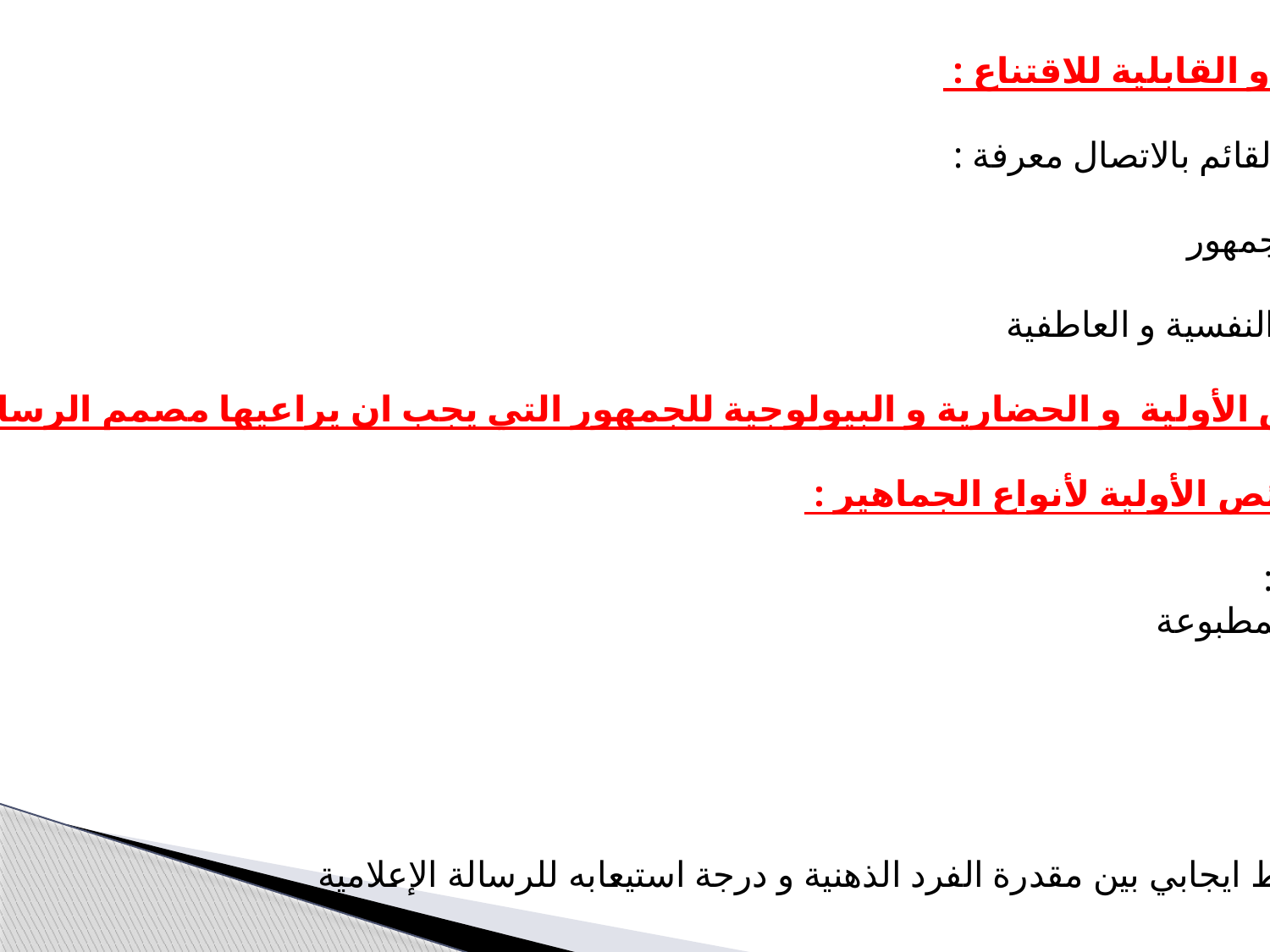

الجمهور و القابلية للاقتناع :

لا بد على القائم بالاتصال معرفة :

قدرات الجمهور

خصائصه النفسية و العاطفية

الخصائص الأولية  و الحضارية و البيولوجية للجمهور التي يجب ان يراعيها مصمم الرسالة:

1- الخصائص الأولية لأنواع الجماهير :

أ / التعليم :
الوسائل المطبوعة

الراديو

التلفاز

هناك ارتباط ايجابي بين مقدرة الفرد الذهنية و درجة استيعابه للرسالة الإعلامية